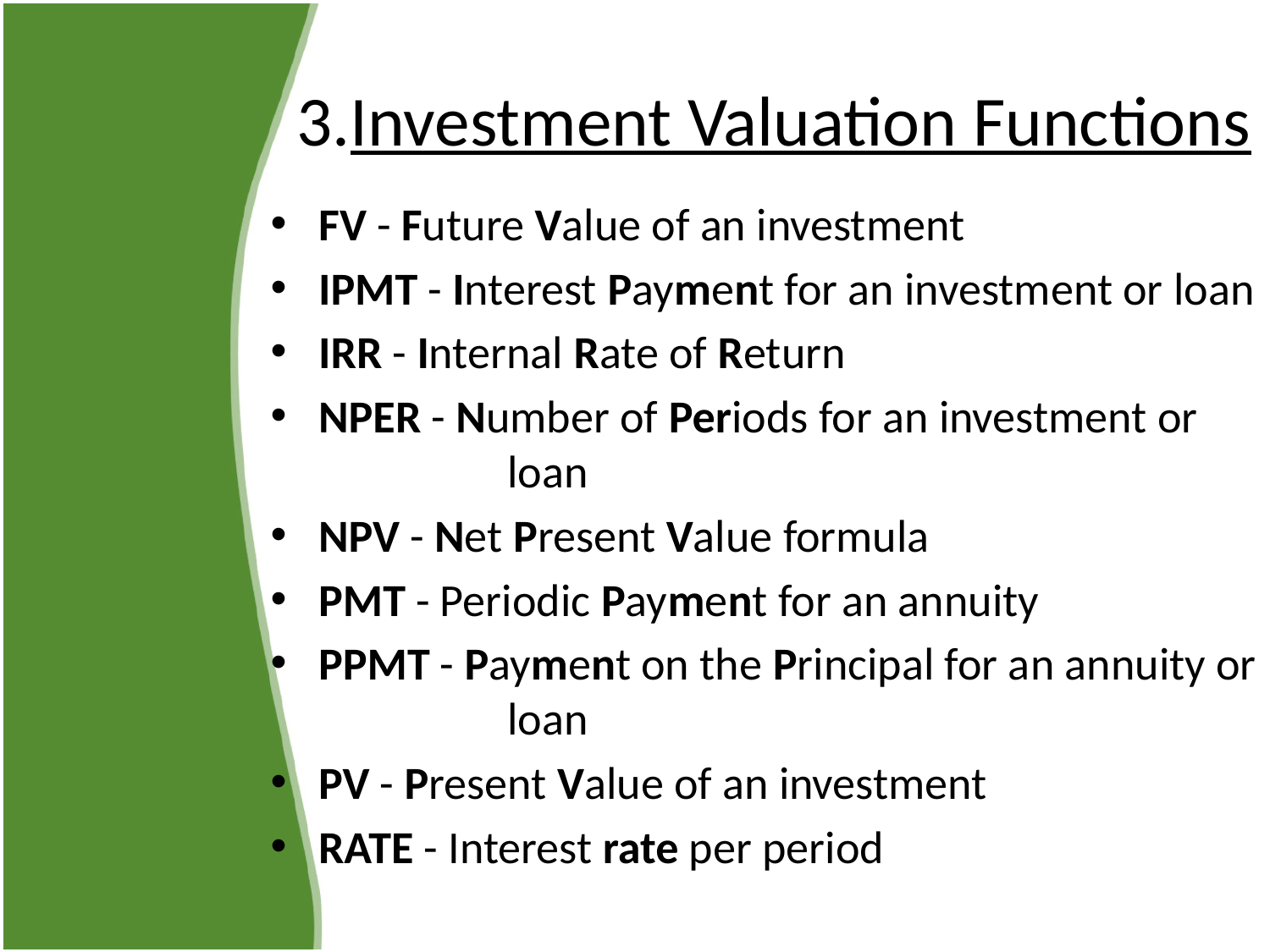

# 3.Investment Valuation Functions
FV - Future Value of an investment
IPMT - Interest Payment for an investment or loan
IRR - Internal Rate of Return
NPER - Number of Periods for an investment or 	      loan
NPV - Net Present Value formula
PMT - Periodic Payment for an annuity
PPMT - Payment on the Principal for an annuity or 	      loan
PV - Present Value of an investment
RATE - Interest rate per period